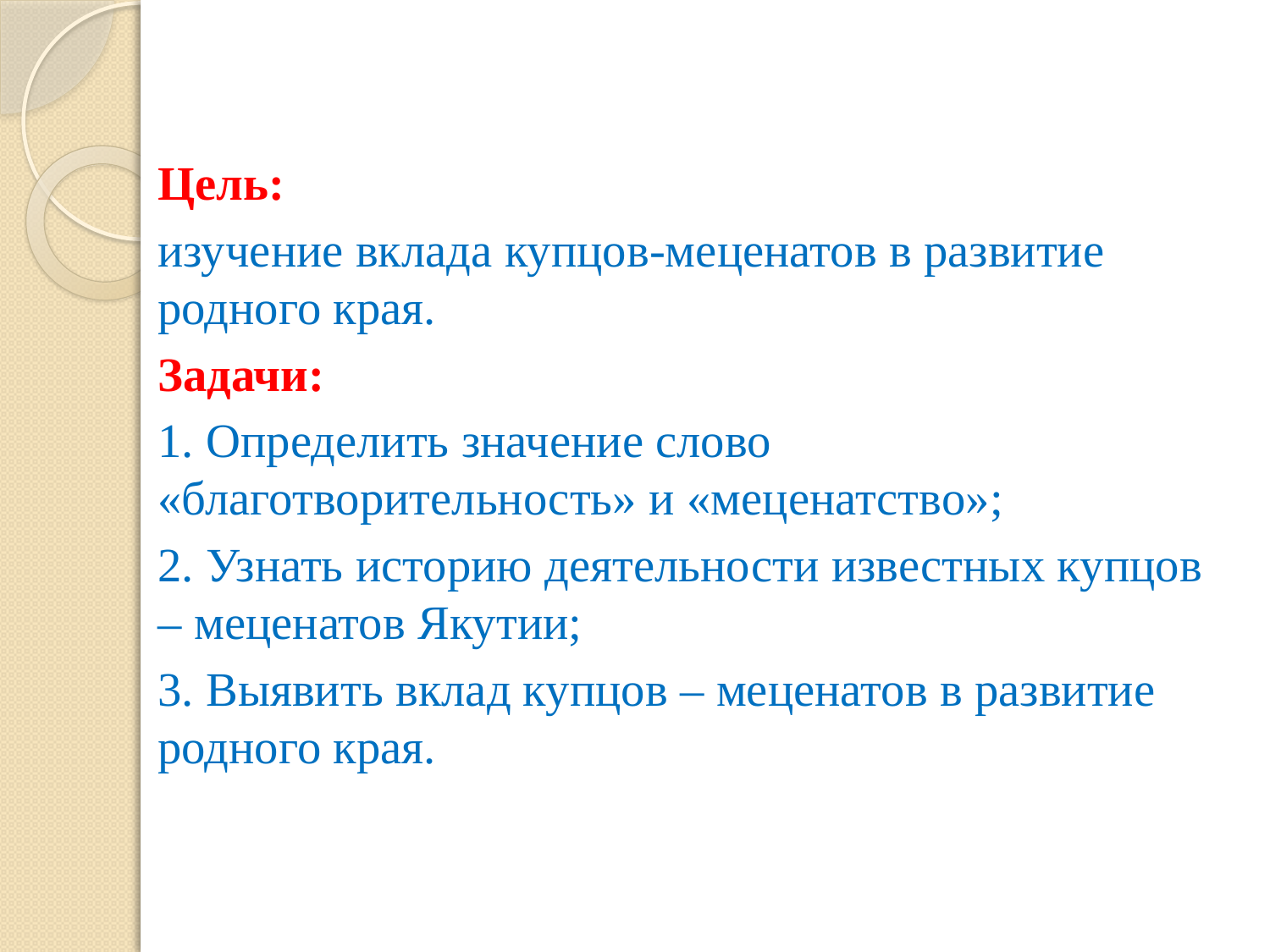

Цель:
изучение вклада купцов-меценатов в развитие родного края.
Задачи:
1. Определить значение слово «благотворительность» и «меценатство»;
2. Узнать историю деятельности известных купцов – меценатов Якутии;
3. Выявить вклад купцов – меценатов в развитие родного края.